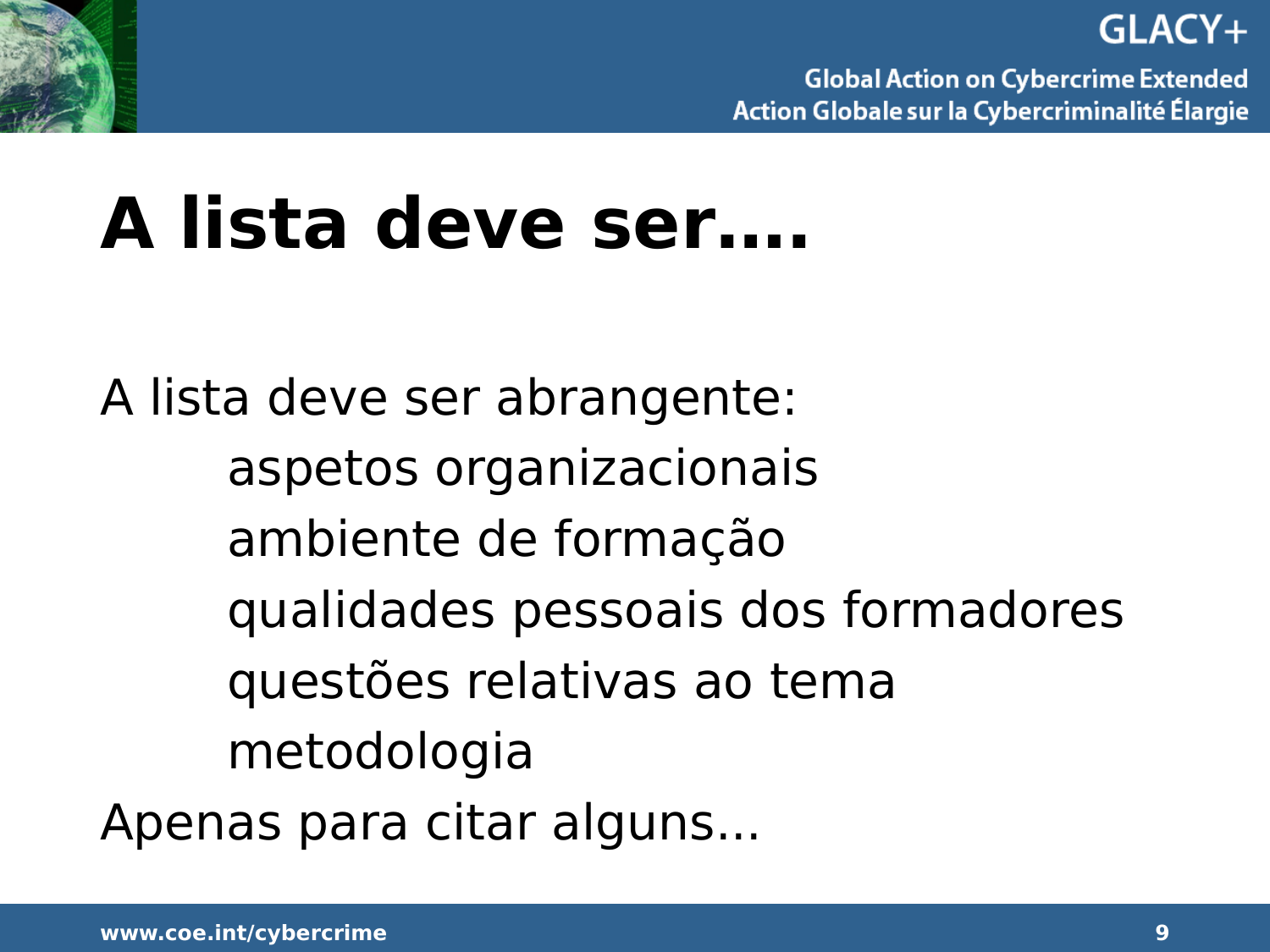

# A lista deve ser….
A lista deve ser abrangente:
	aspetos organizacionais
	ambiente de formação
	qualidades pessoais dos formadores
	questões relativas ao tema
	metodologia
Apenas para citar alguns...
www.coe.int/cybercrime
9